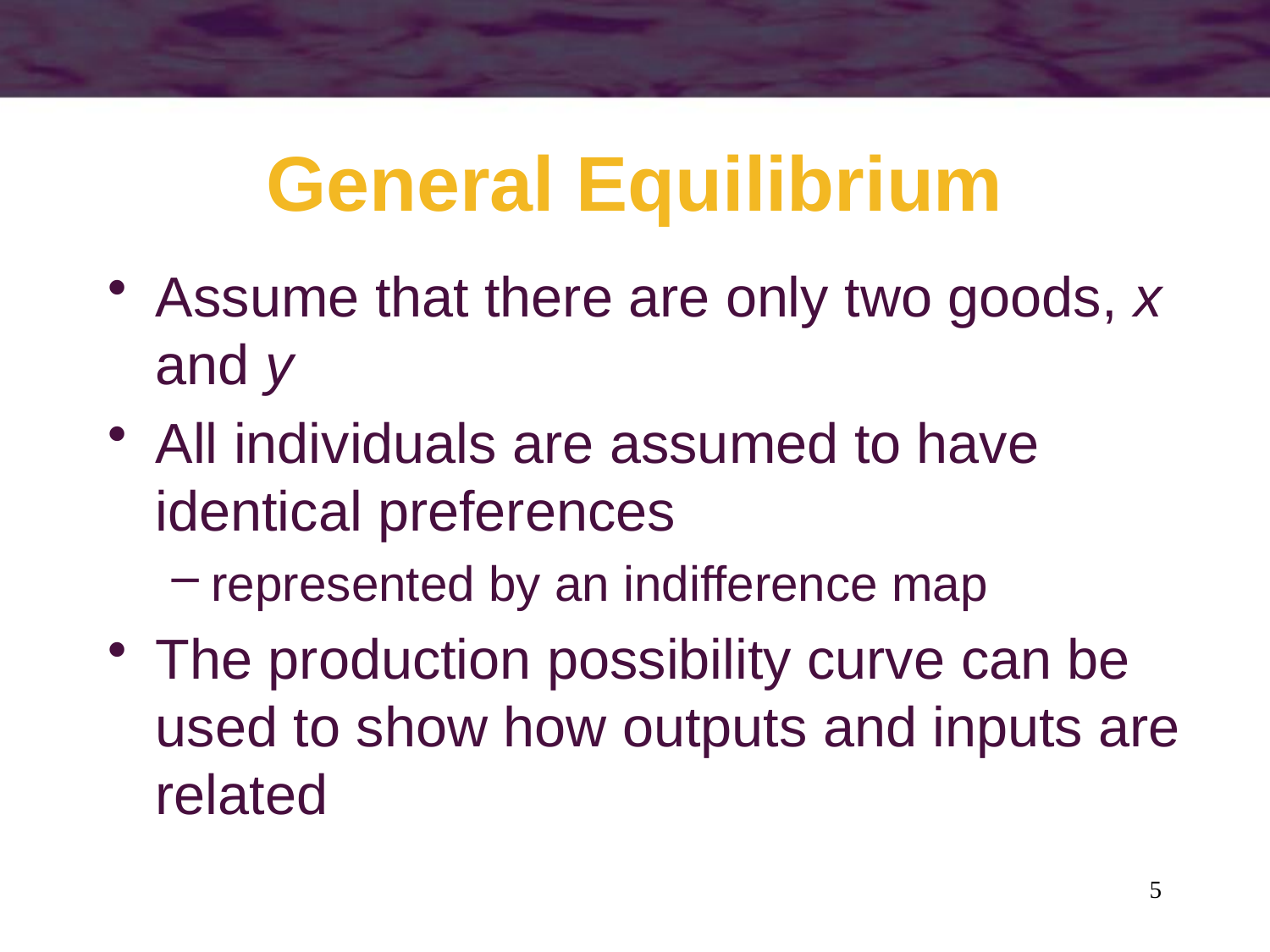

# General Equilibrium
Assume that there are only two goods, x and y
All individuals are assumed to have identical preferences
represented by an indifference map
The production possibility curve can be used to show how outputs and inputs are related
5